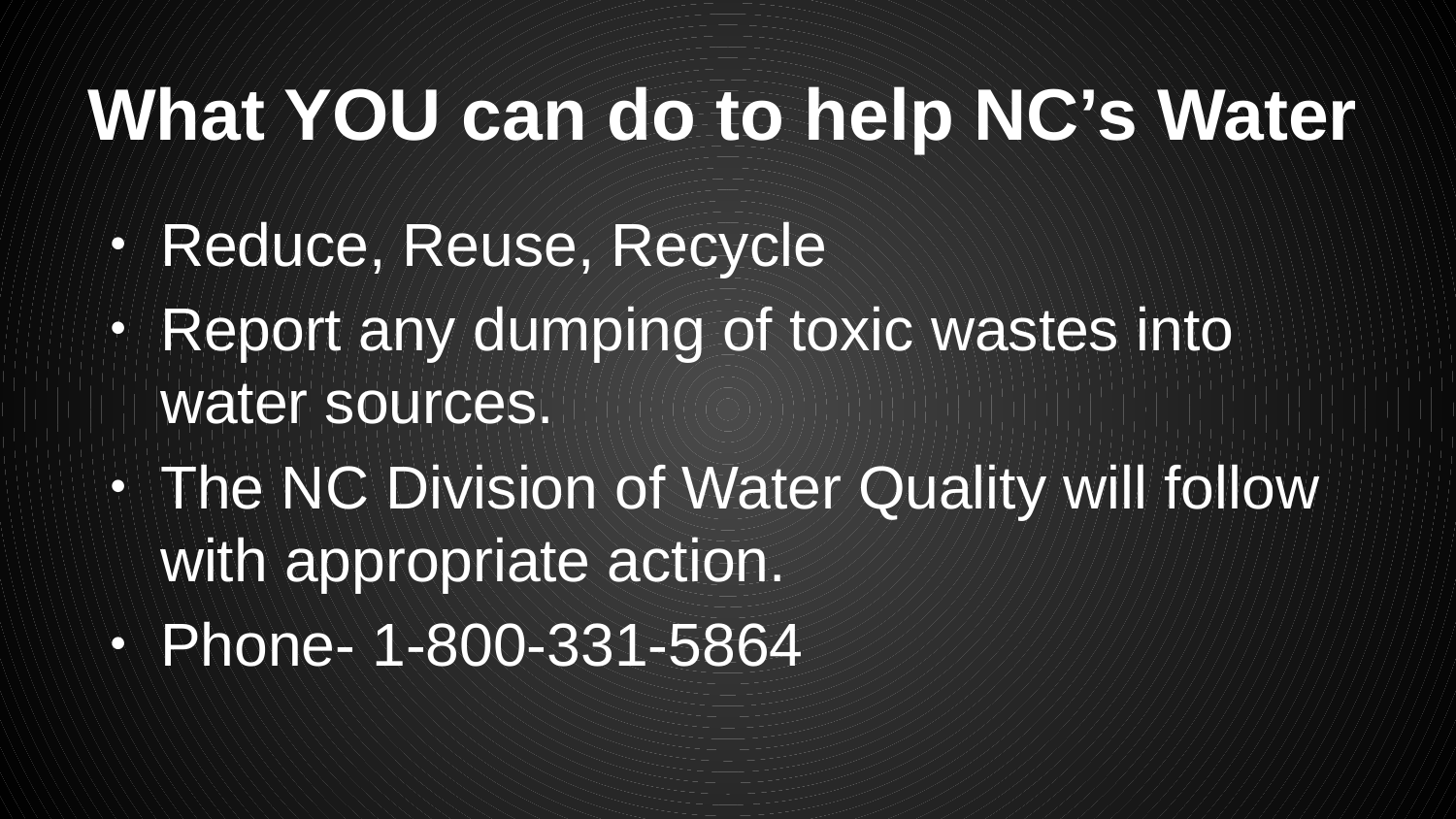

# What YOU can do to help NC’s Water
Reduce, Reuse, Recycle
Report any dumping of toxic wastes into water sources.
The NC Division of Water Quality will follow with appropriate action.
Phone- 1-800-331-5864